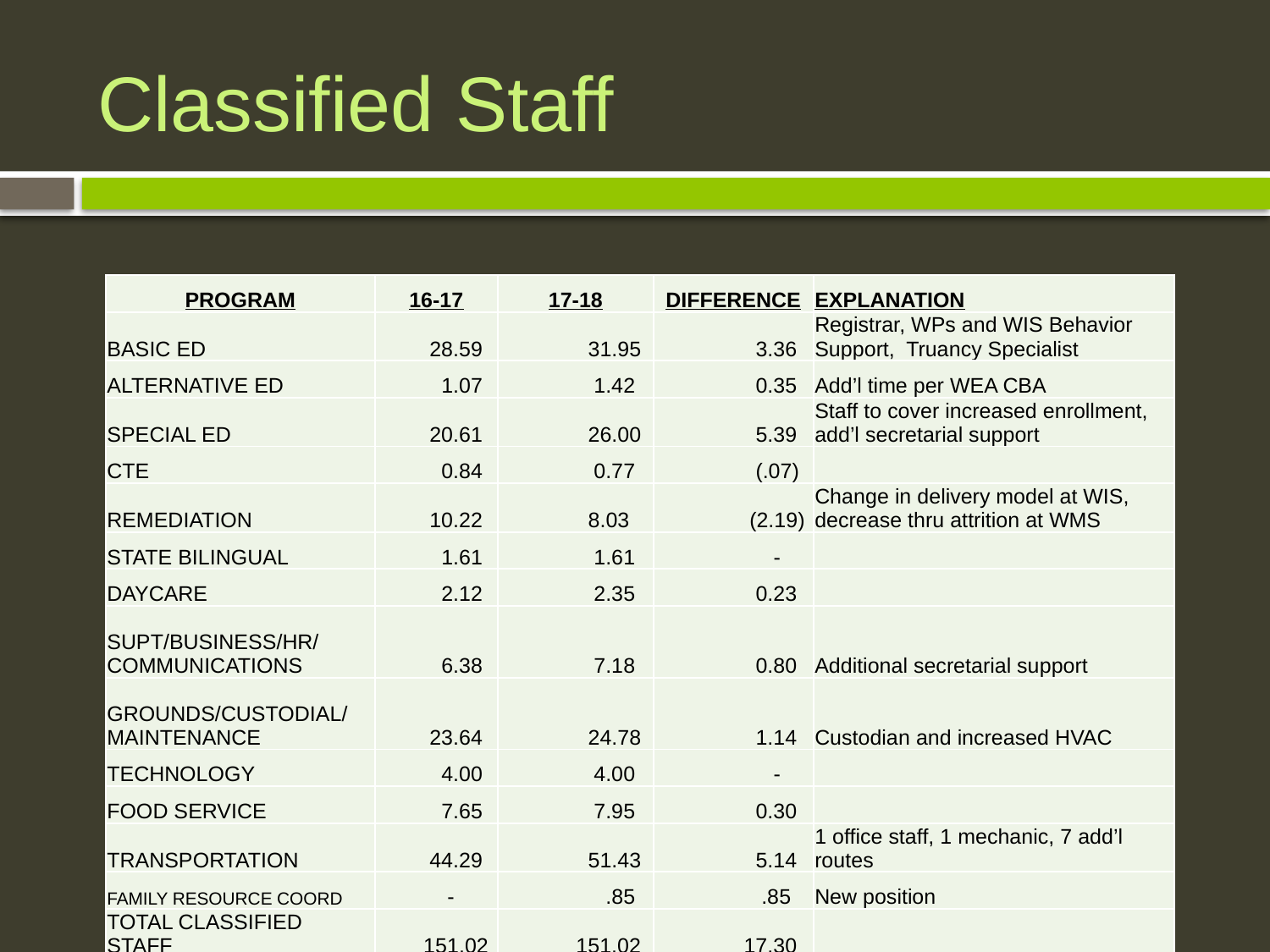

# Classified Staff
| PROGRAM | 16-17 | 17-18 | DIFFERENCE | EXPLANATION |
| --- | --- | --- | --- | --- |
| BASIC ED | 28.59 | 31.95 | 3.36 | Registrar, WPs and WIS Behavior Support, Truancy Specialist |
| ALTERNATIVE ED | 1.07 | 1.42 | 0.35 | Add’l time per WEA CBA |
| SPECIAL ED | 20.61 | 26.00 | 5.39 | Staff to cover increased enrollment, add’l secretarial support |
| CTE | 0.84 | 0.77 | (.07) |  |
| REMEDIATION | 10.22 | 8.03 | (2.19) | Change in delivery model at WIS, decrease thru attrition at WMS |
| STATE BILINGUAL | 1.61 | 1.61 | - |  |
| DAYCARE | 2.12 | 2.35 | 0.23 |  |
| SUPT/BUSINESS/HR/COMMUNICATIONS | 6.38 | 7.18 | 0.80 | Additional secretarial support |
| GROUNDS/CUSTODIAL/MAINTENANCE | 23.64 | 24.78 | 1.14 | Custodian and increased HVAC |
| TECHNOLOGY | 4.00 | 4.00 | - |  |
| FOOD SERVICE | 7.65 | 7.95 | 0.30 |  |
| TRANSPORTATION | 44.29 | 51.43 | 5.14 | 1 office staff, 1 mechanic, 7 add’l routes |
| FAMILY RESOURCE COORD | - | .85 | .85 | New position |
| TOTAL CLASSIFIED STAFF | 151.02 | 151.02 | 17.30 |  |